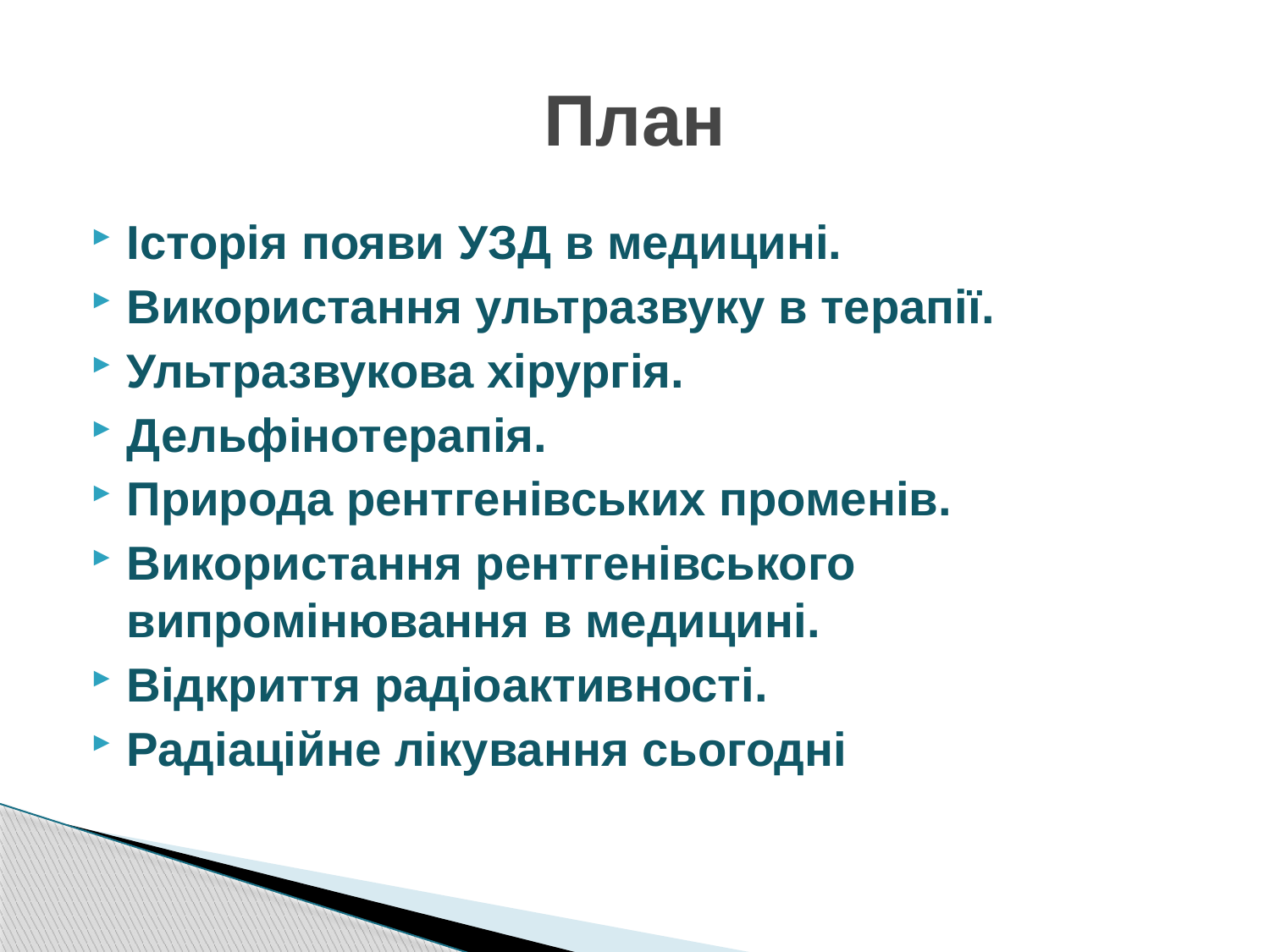

# План
Історія появи УЗД в медицині.
Використання ультразвуку в терапії.
Ультразвукова хірургія.
Дельфінотерапія.
Природа рентгенівських променів.
Використання рентгенівського випромінювання в медицині.
Відкриття радіоактивності.
Радіаційне лікування сьогодні